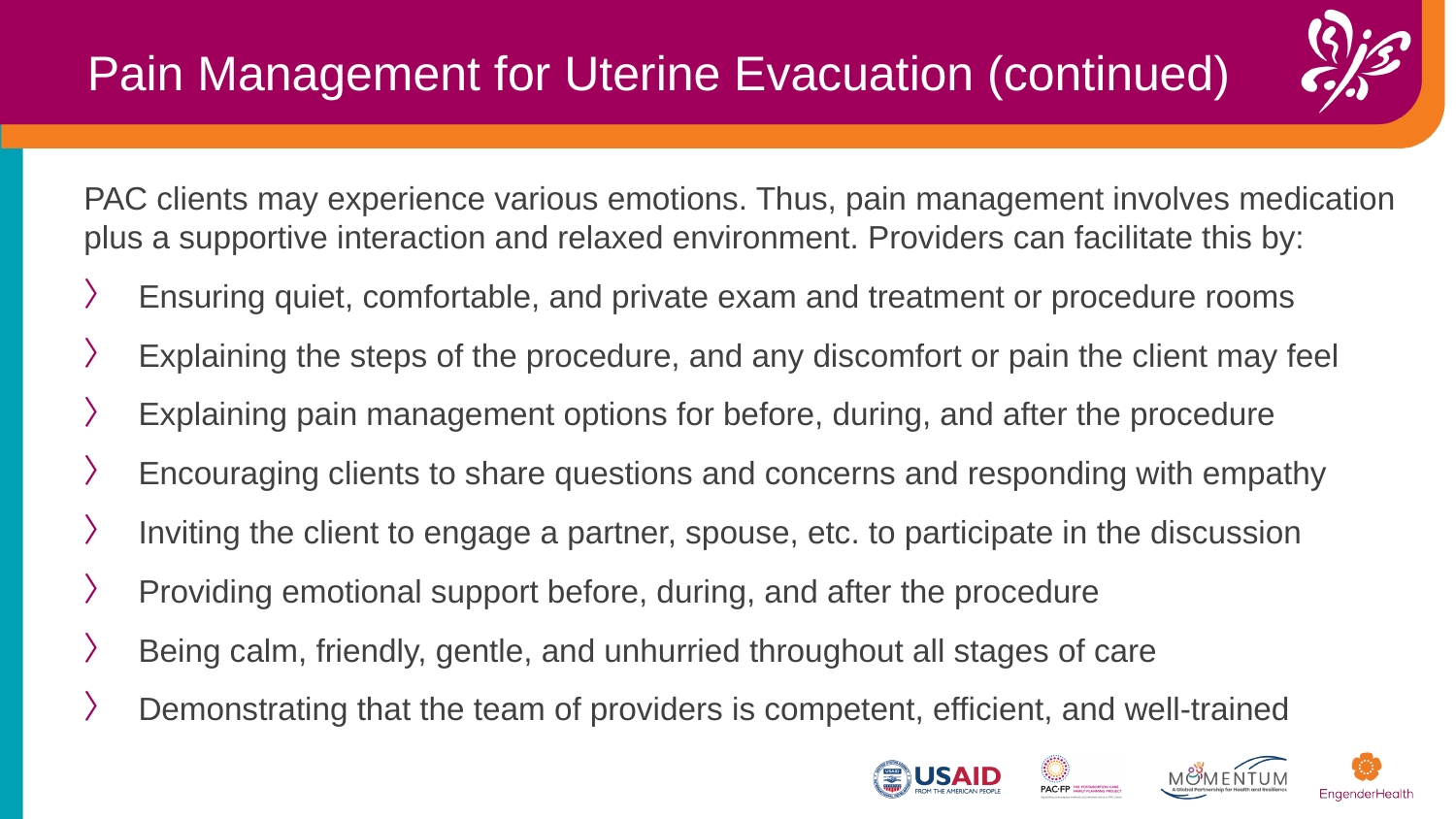

Pain Management for Uterine Evacuation (continued)
PAC clients may experience various emotions. Thus, pain management involves medication plus a supportive interaction and relaxed environment. Providers can facilitate this by:
Ensuring quiet, comfortable, and private exam and treatment or procedure rooms
Explaining the steps of the procedure, and any discomfort or pain the client may feel
Explaining pain management options for before, during, and after the procedure
Encouraging clients to share questions and concerns and responding with empathy
Inviting the client to engage a partner, spouse, etc. to participate in the discussion
Providing emotional support before, during, and after the procedure
Being calm, friendly, gentle, and unhurried throughout all stages of care
Demonstrating that the team of providers is competent, efficient, and well-trained